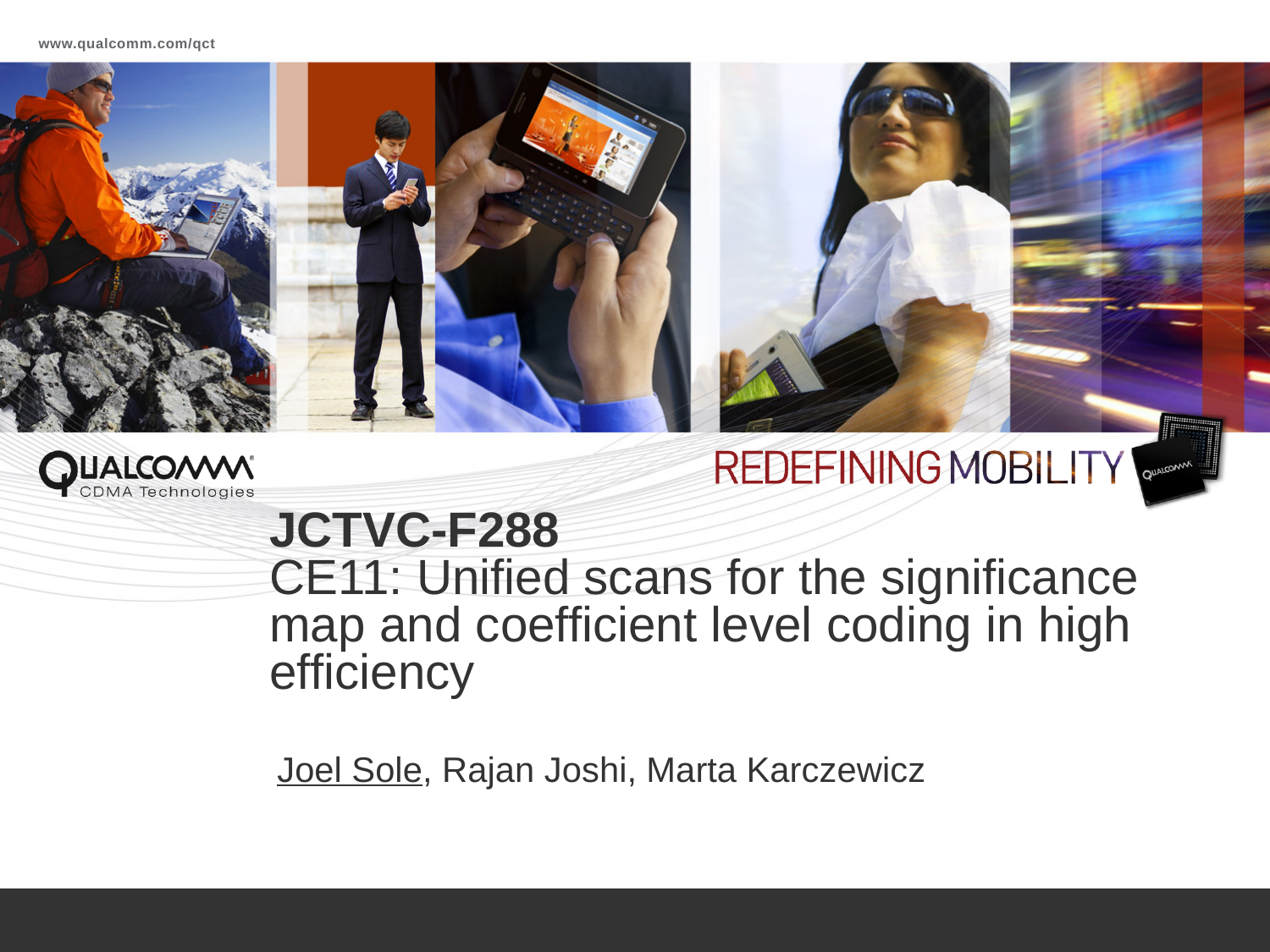

# JCTVC-F288 CE11: Unified scans for the significance map and coefficient level coding in high efficiency
Joel Sole, Rajan Joshi, Marta Karczewicz